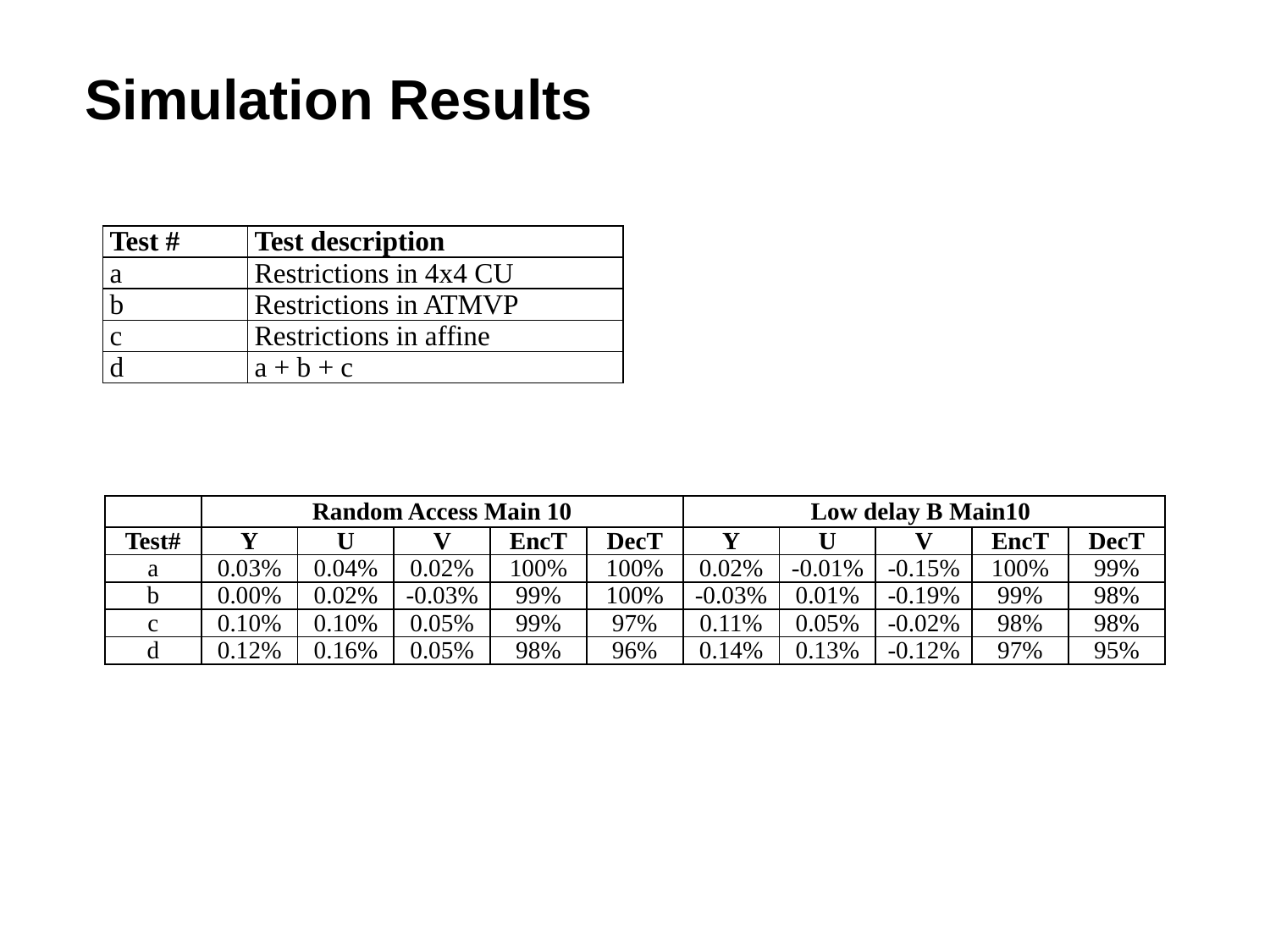

# Simulation Results
| Test # | Test description |
| --- | --- |
| a | Restrictions in 4x4 CU |
| b | Restrictions in ATMVP |
| c | Restrictions in affine |
| d | a + b + c |
|  | Random Access Main 10 |  |  |  |  | Low delay B Main10 |  |  |  |  |
| --- | --- | --- | --- | --- | --- | --- | --- | --- | --- | --- |
| Test# | Y | U | V | EncT | DecT | Y | U | V | EncT | DecT |
| a | 0.03% | 0.04% | 0.02% | 100% | 100% | 0.02% | -0.01% | -0.15% | 100% | 99% |
| b | 0.00% | 0.02% | -0.03% | 99% | 100% | -0.03% | 0.01% | -0.19% | 99% | 98% |
| c | 0.10% | 0.10% | 0.05% | 99% | 97% | 0.11% | 0.05% | -0.02% | 98% | 98% |
| d | 0.12% | 0.16% | 0.05% | 98% | 96% | 0.14% | 0.13% | -0.12% | 97% | 95% |